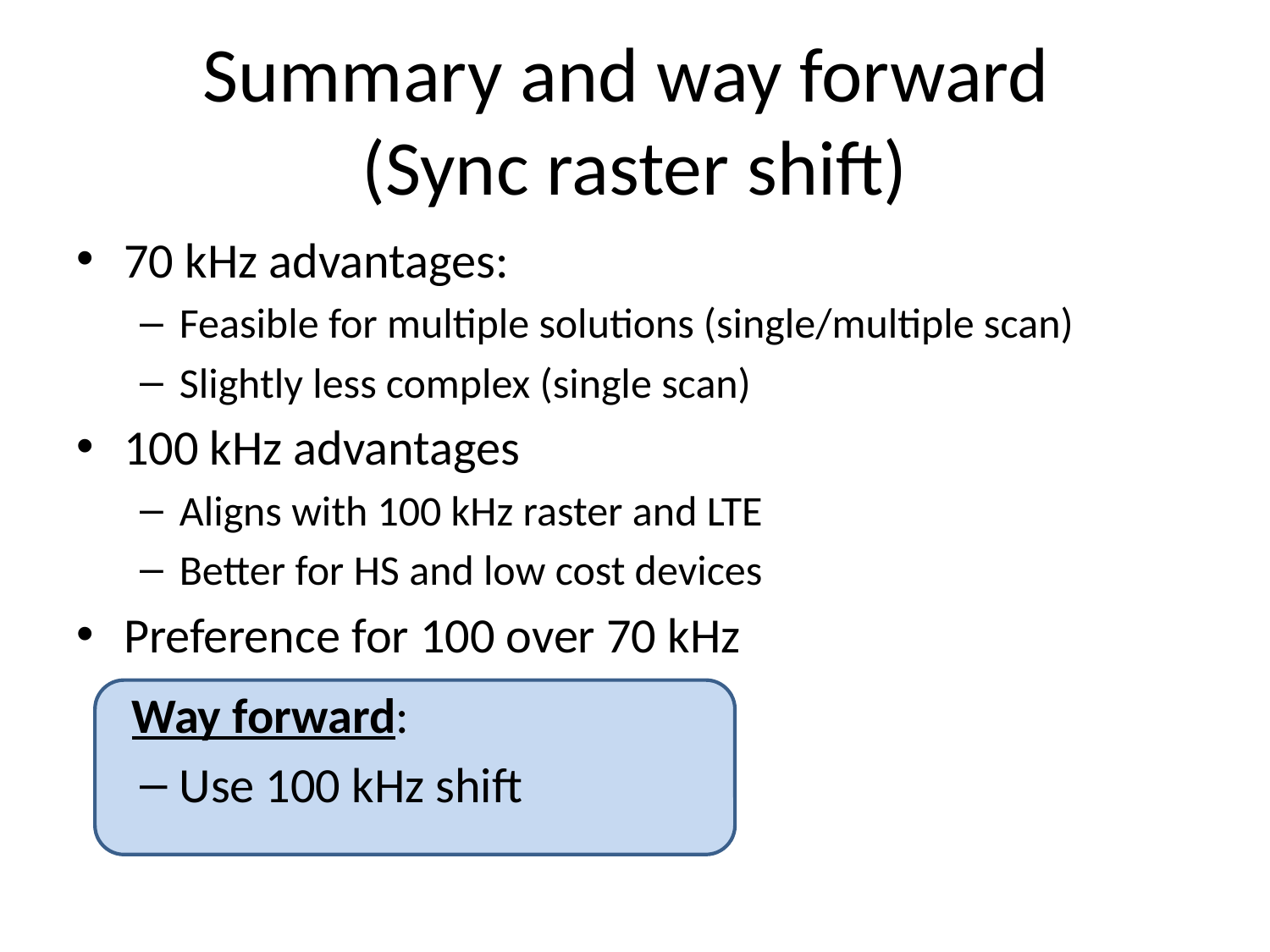

# Summary and way forward (Sync raster shift)
70 kHz advantages:
Feasible for multiple solutions (single/multiple scan)
Slightly less complex (single scan)
100 kHz advantages
Aligns with 100 kHz raster and LTE
Better for HS and low cost devices
Preference for 100 over 70 kHz
Way forward:
Use 100 kHz shift